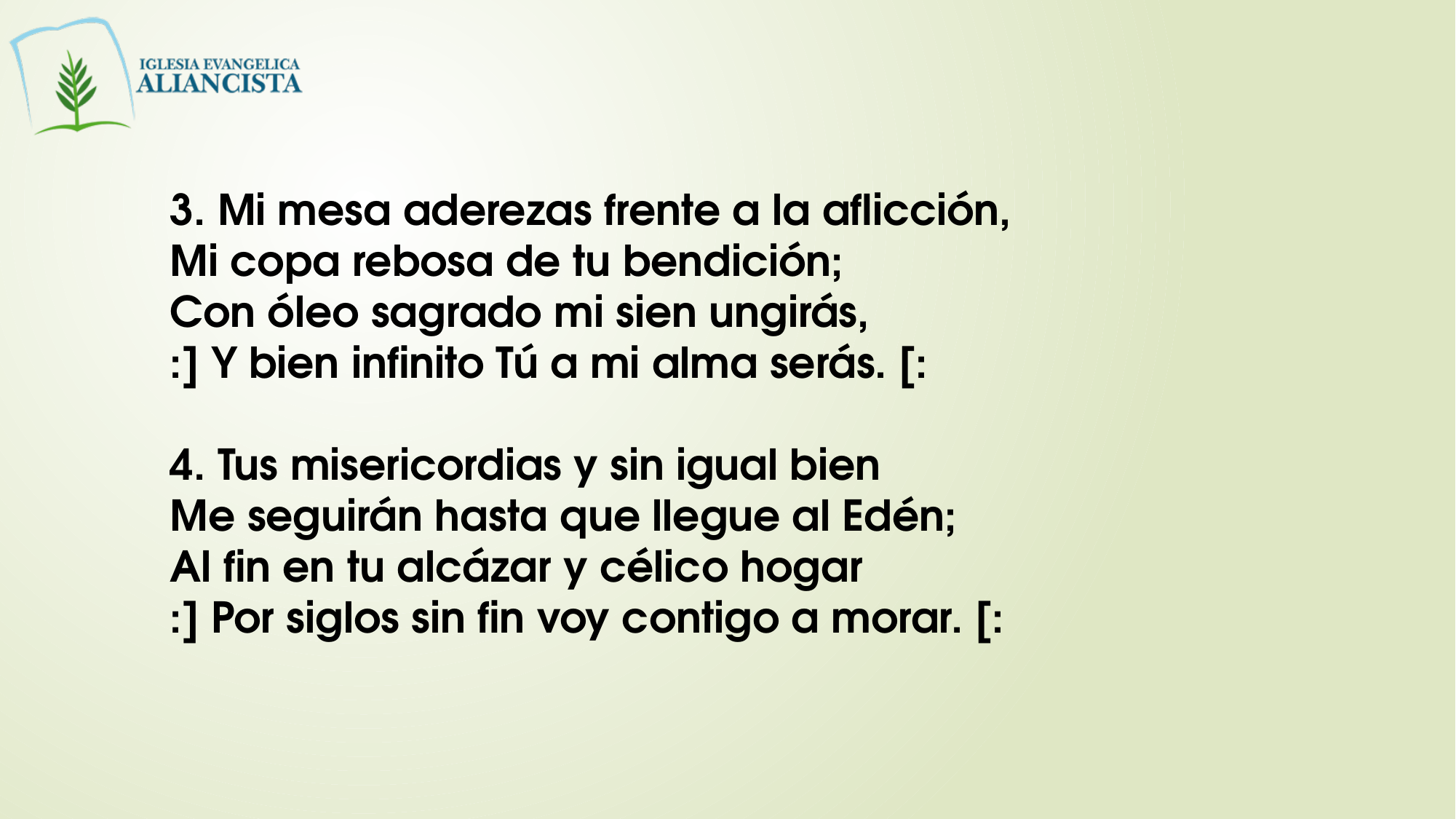

3. Mi mesa aderezas frente a la aflicción,
Mi copa rebosa de tu bendición;
Con óleo sagrado mi sien ungirás,
:] Y bien infinito Tú a mi alma serás. [:

4. Tus misericordias y sin igual bien
Me seguirán hasta que llegue al Edén;
Al fin en tu alcázar y célico hogar
:] Por siglos sin fin voy contigo a morar. [: